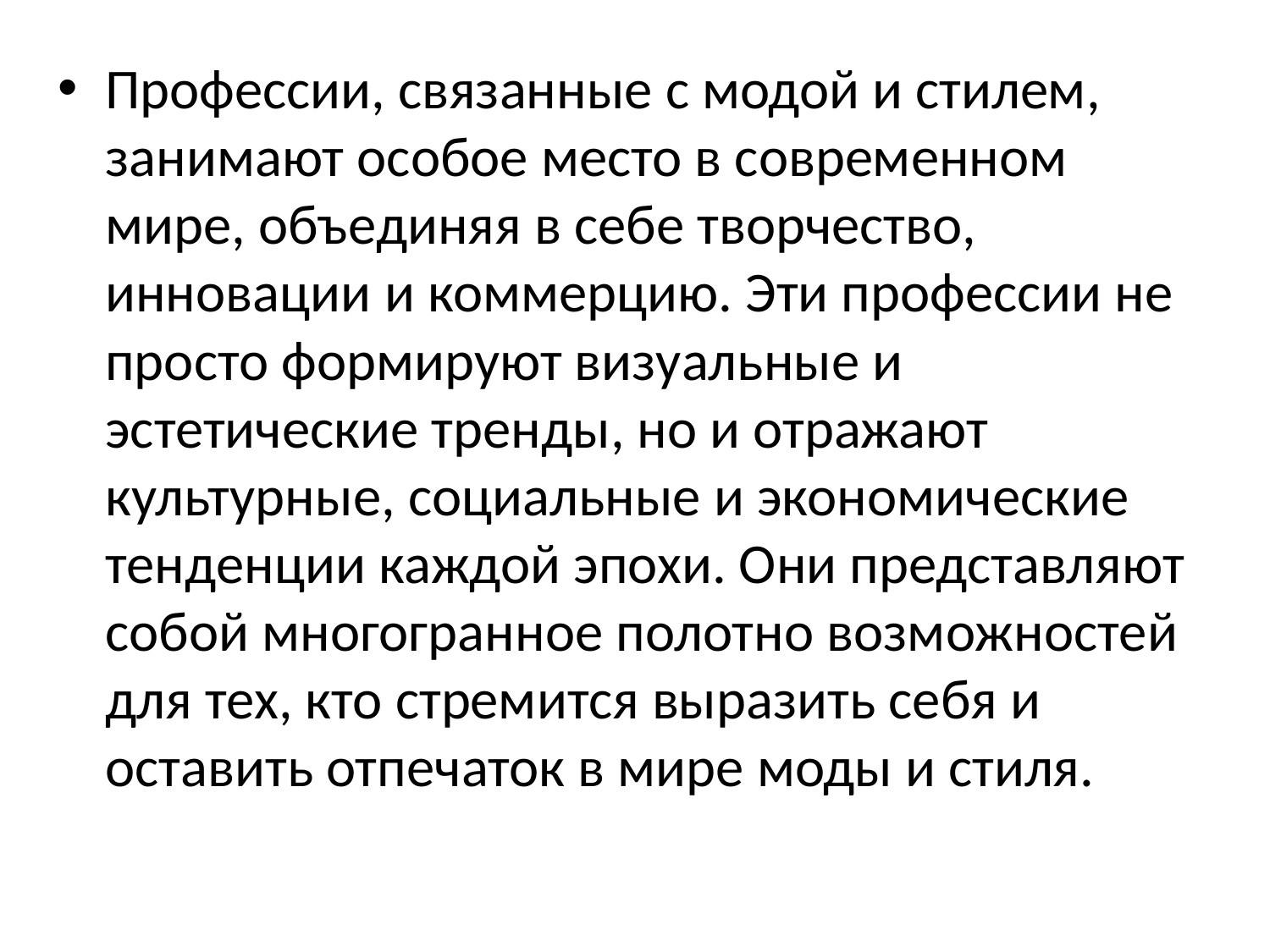

Профессии, связанные с модой и стилем, занимают особое место в современном мире, объединяя в себе творчество, инновации и коммерцию. Эти профессии не просто формируют визуальные и эстетические тренды, но и отражают культурные, социальные и экономические тенденции каждой эпохи. Они представляют собой многогранное полотно возможностей для тех, кто стремится выразить себя и оставить отпечаток в мире моды и стиля.